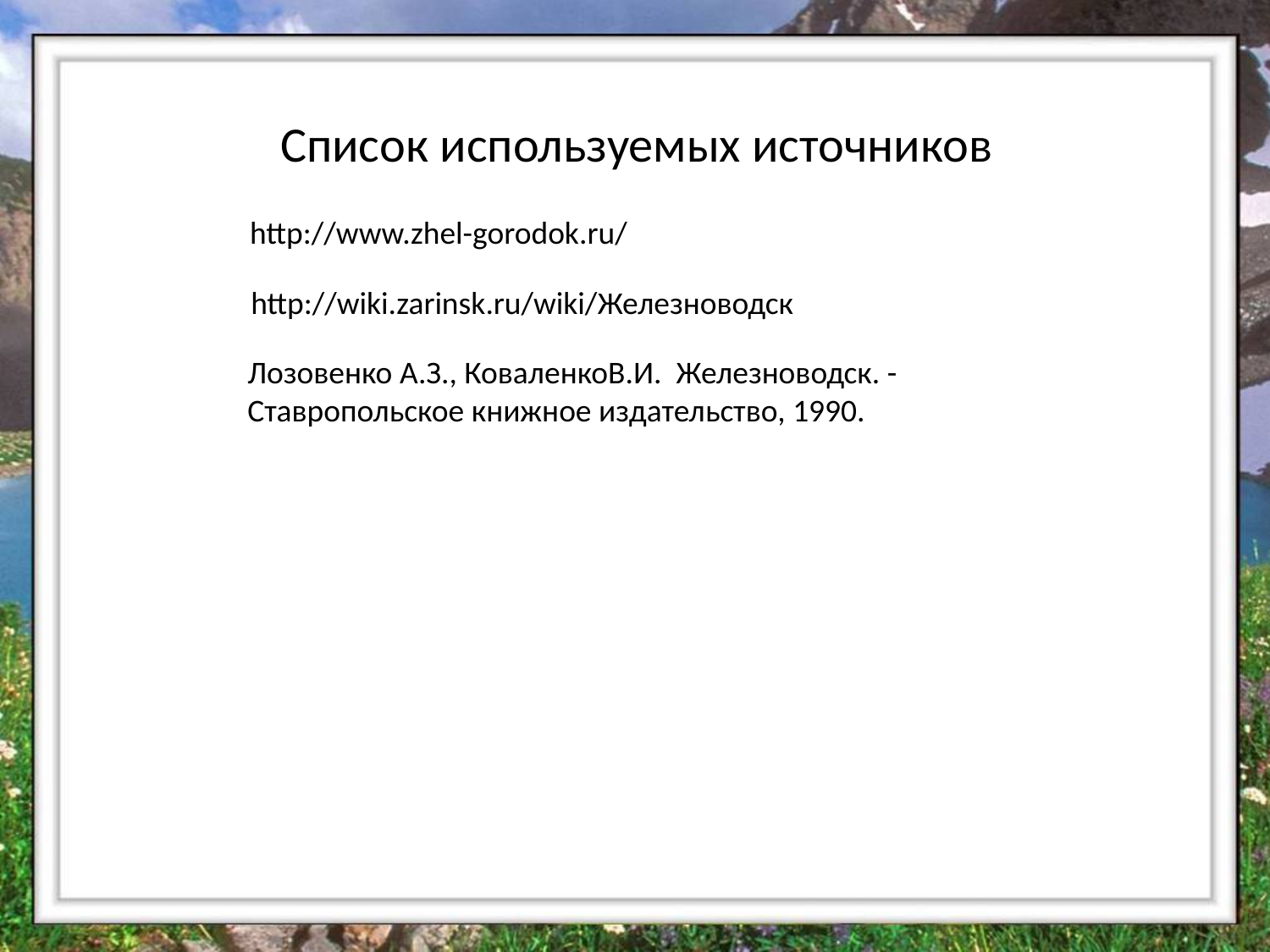

Список используемых источников
http://www.zhel-gorodok.ru/
http://wiki.zarinsk.ru/wiki/Железноводск
Лозовенко А.З., КоваленкоВ.И.  Железноводск. - Ставропольское книжное издательство, 1990.